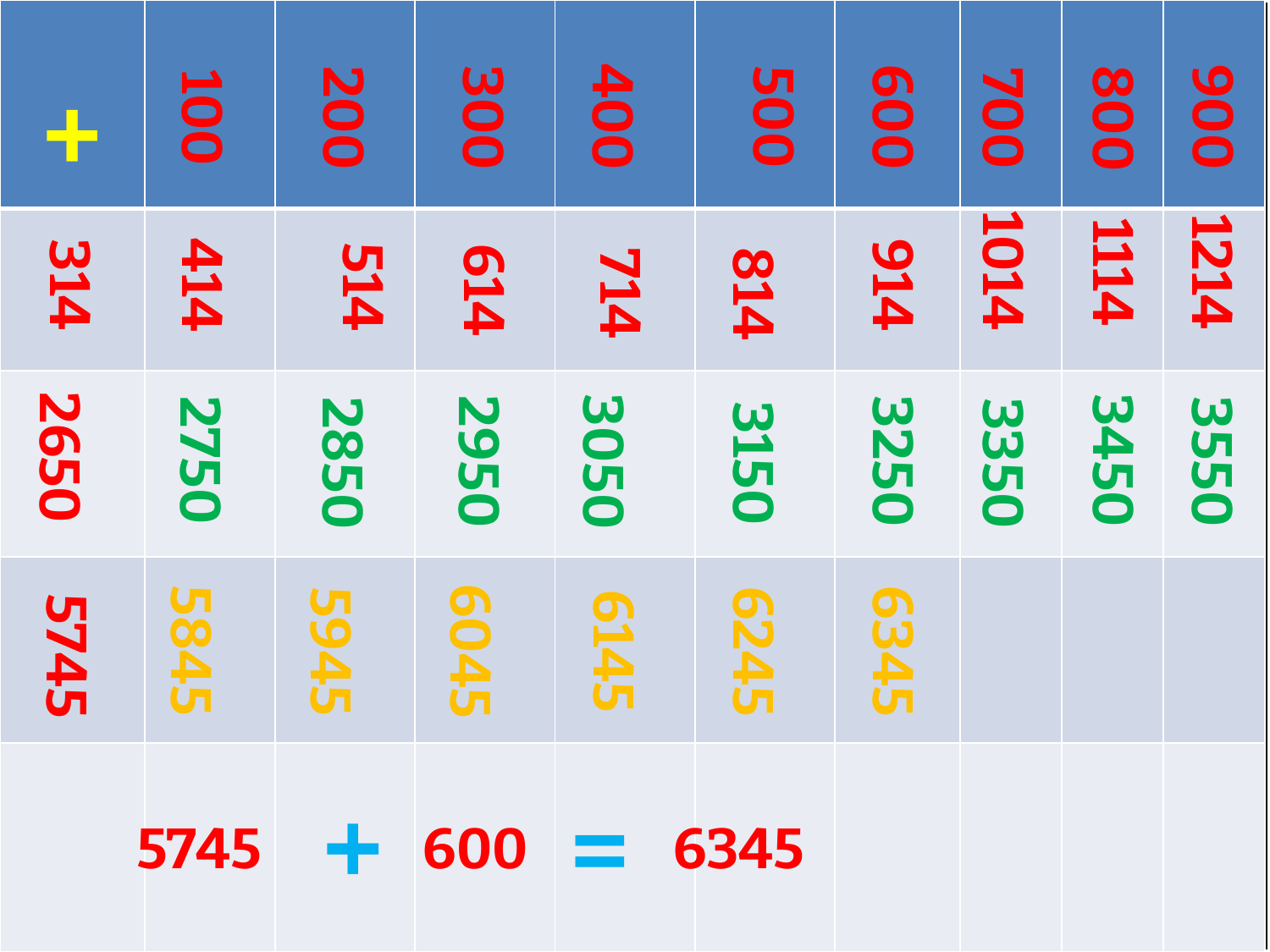

|  |  |  |  |  |  |  |  |  |  |
| --- | --- | --- | --- | --- | --- | --- | --- | --- | --- |
|  |  |  |  |  |  |  |  |  |  |
|  |  |  |  |  |  |  |  |  |  |
|  |  |  |  |  |  |  |  |  |  |
|  |  |  |  |  |  |  |  |  |  |
+
400
500
600
900
100
200
300
700
800
1014
1114
1214
314
414
914
514
614
714
814
#
2650
2750
3450
3050
3250
3550
2950
2850
3150
3350
5845
6045
6145
6245
6345
5945
5745
=
+
6345
5745
600